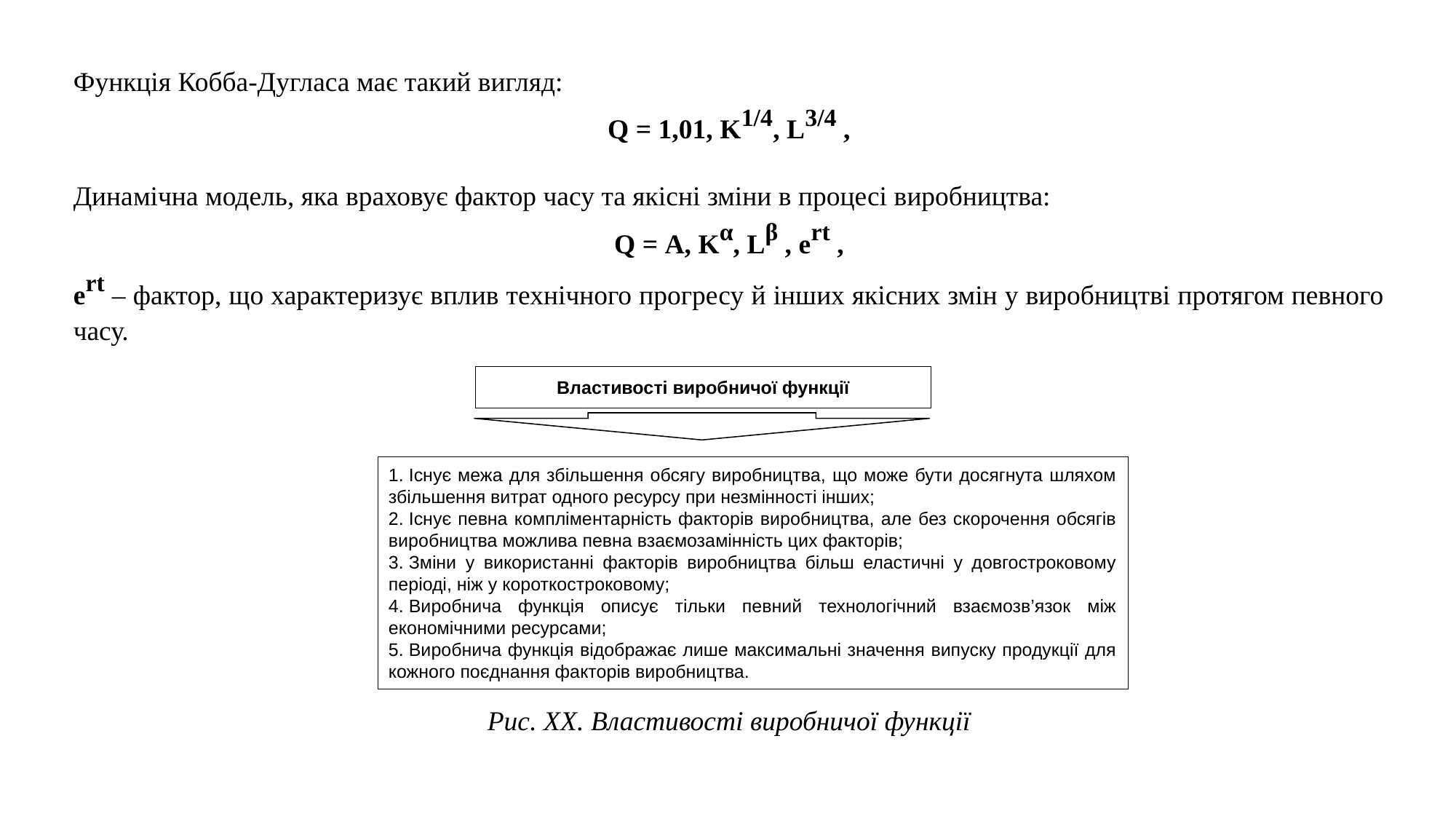

Функція Кобба-Дугласа має такий вигляд:
Q = 1,01, K1/4, L3/4 ,
Динамічна модель, яка враховує фактор часу та якісні зміни в процесі виробництва:
Q = А, Kα, Lβ , еrt ,
еrt – фактор, що характеризує вплив технічного прогресу й інших якісних змін у виробництві протягом певного часу.

Властивості виробничої функції

1. Існує межа для збільшення обсягу виробництва, що може бути досягнута шляхом збільшення витрат одного ресурсу при незмінності інших;
2. Існує певна компліментарність факторів виробництва, але без скорочення обсягів виробництва можлива певна взаємозамінність цих факторів;
3. Зміни у використанні факторів виробництва більш еластичні у довгостроковому періоді, ніж у короткостроковому;
4. Виробнича функція описує тільки певний технологічний взаємозв’язок між економічними ресурсами;
5. Виробнича функція відображає лише максимальні значення випуску продукції для кожного поєднання факторів виробництва.

Рис. ХХ. Властивості виробничої функції